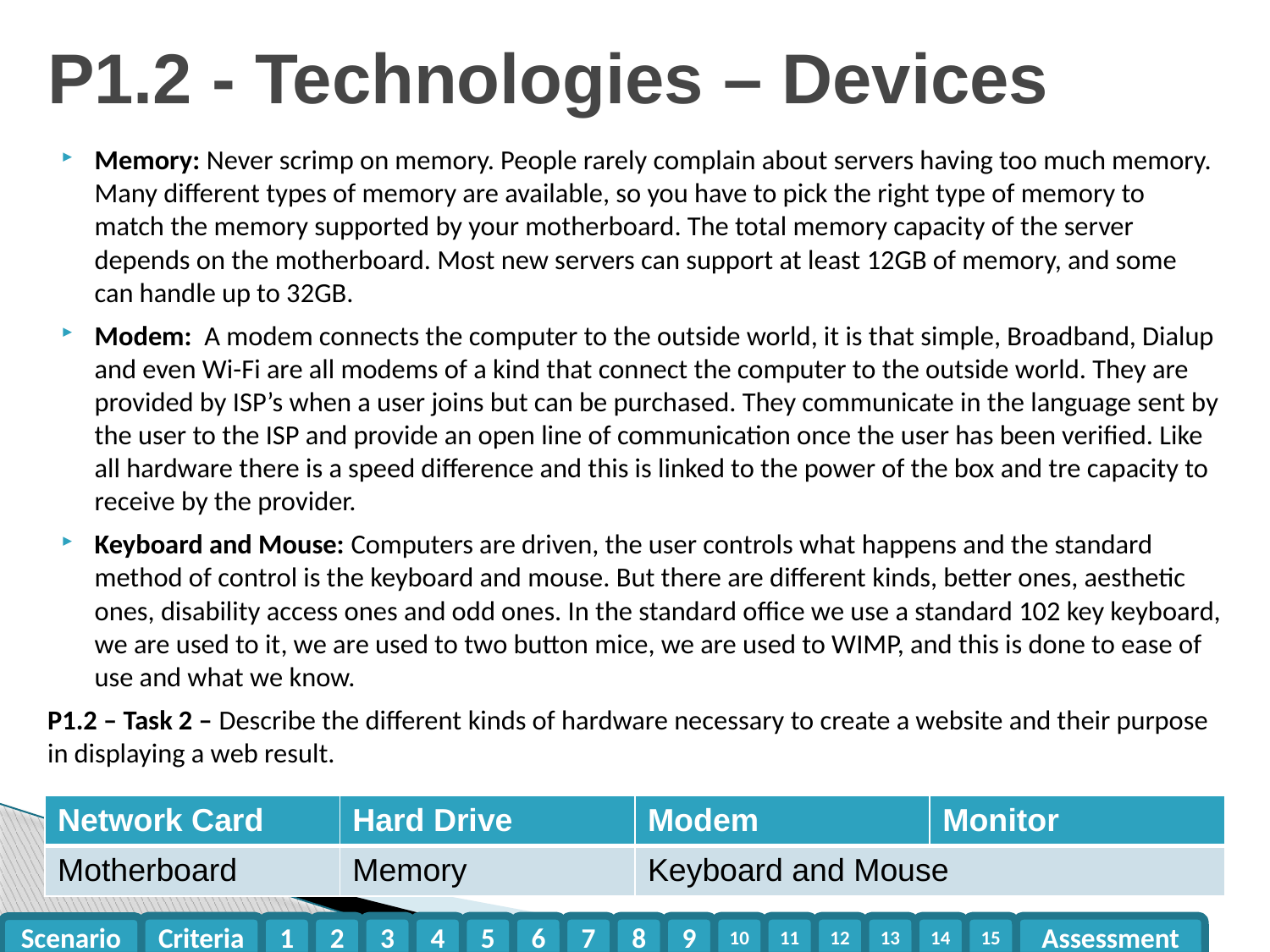

# P1.2 - Technologies – Devices
Memory: Never scrimp on memory. People rarely complain about servers having too much memory. Many different types of memory are available, so you have to pick the right type of memory to match the memory supported by your motherboard. The total memory capacity of the server depends on the motherboard. Most new servers can support at least 12GB of memory, and some can handle up to 32GB.
Modem:  A modem connects the computer to the outside world, it is that simple, Broadband, Dialup and even Wi-Fi are all modems of a kind that connect the computer to the outside world. They are provided by ISP’s when a user joins but can be purchased. They communicate in the language sent by the user to the ISP and provide an open line of communication once the user has been verified. Like all hardware there is a speed difference and this is linked to the power of the box and tre capacity to receive by the provider.
Keyboard and Mouse: Computers are driven, the user controls what happens and the standard method of control is the keyboard and mouse. But there are different kinds, better ones, aesthetic ones, disability access ones and odd ones. In the standard office we use a standard 102 key keyboard, we are used to it, we are used to two button mice, we are used to WIMP, and this is done to ease of use and what we know.
P1.2 – Task 2 – Describe the different kinds of hardware necessary to create a website and their purpose in displaying a web result.
| Network Card | Hard Drive | Modem | Monitor |
| --- | --- | --- | --- |
| Motherboard | Memory | Keyboard and Mouse |  |